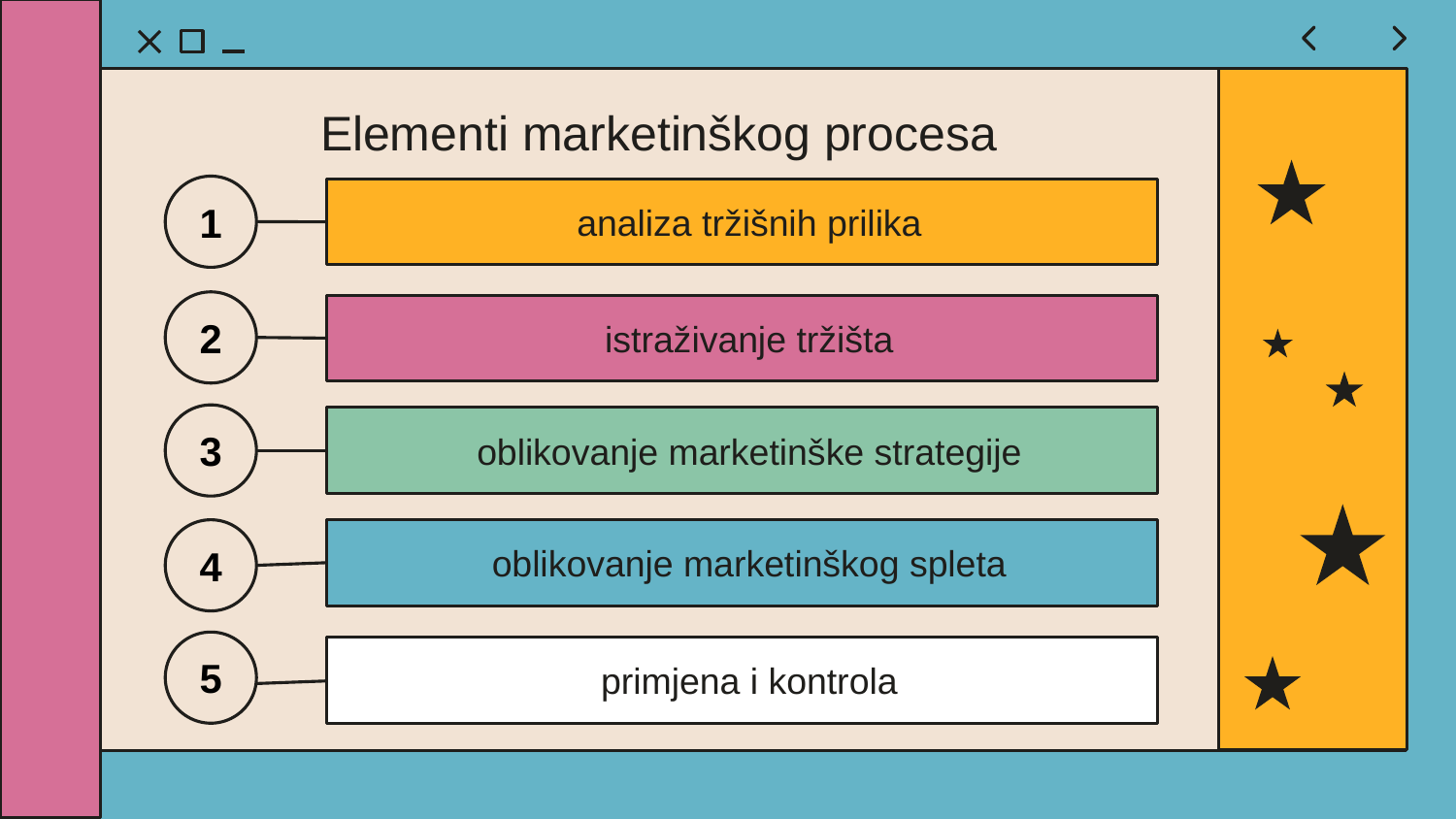

# Elementi marketinškog procesa
1
analiza tržišnih prilika
2
istraživanje tržišta
3
oblikovanje marketinške strategije
4
oblikovanje marketinškog spleta
5
primjena i kontrola